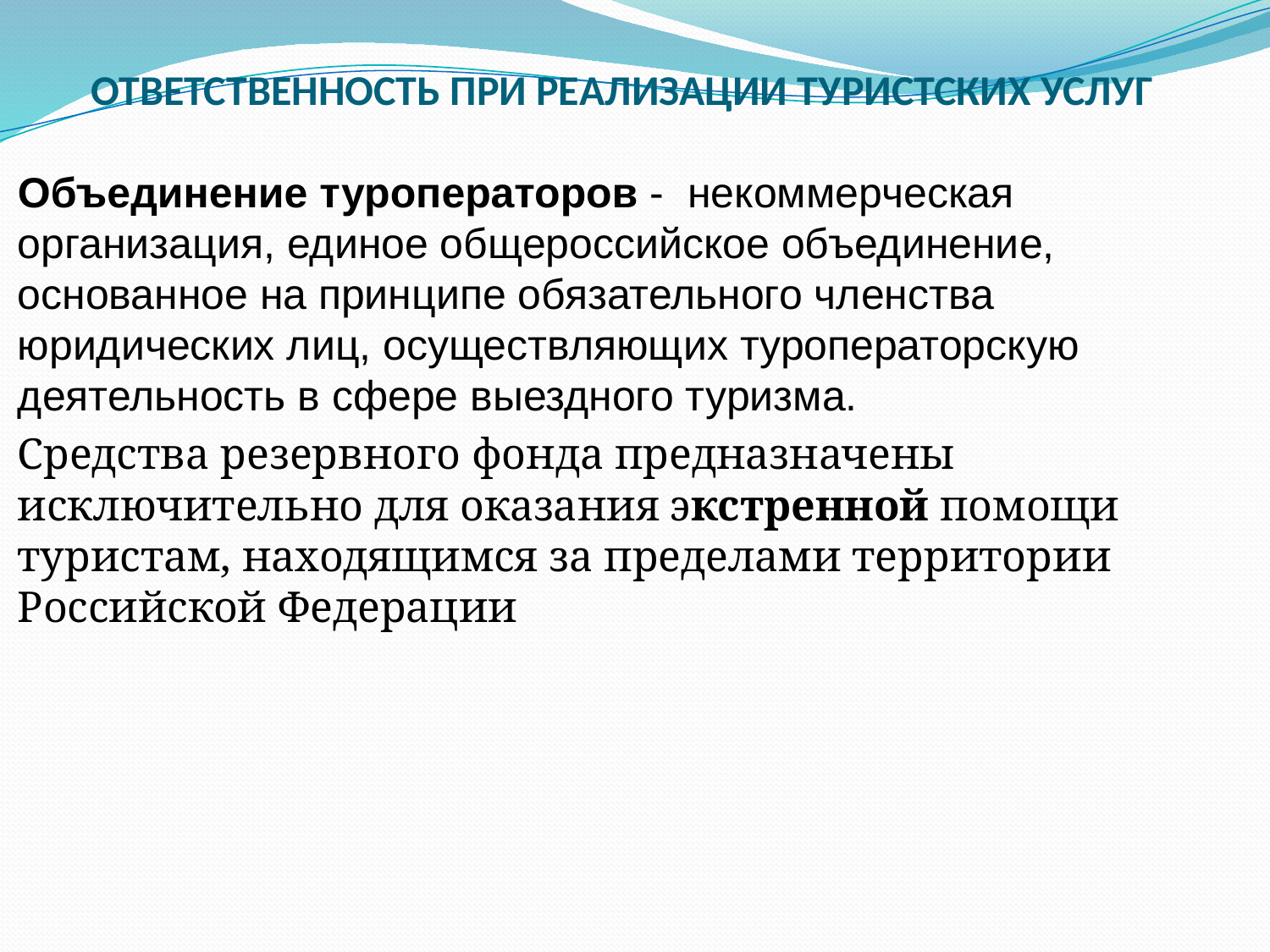

ОТВЕТСТВЕННОСТЬ ПРИ РЕАЛИЗАЦИИ ТУРИСТСКИХ УСЛУГ
Объединение туроператоров -  некоммерческая организация, единое общероссийское объединение, основанное на принципе обязательного членства юридических лиц, осуществляющих туроператорскую деятельность в сфере выездного туризма.
Средства резервного фонда предназначены исключительно для оказания экстренной помощи туристам, находящимся за пределами территории Российской Федерации